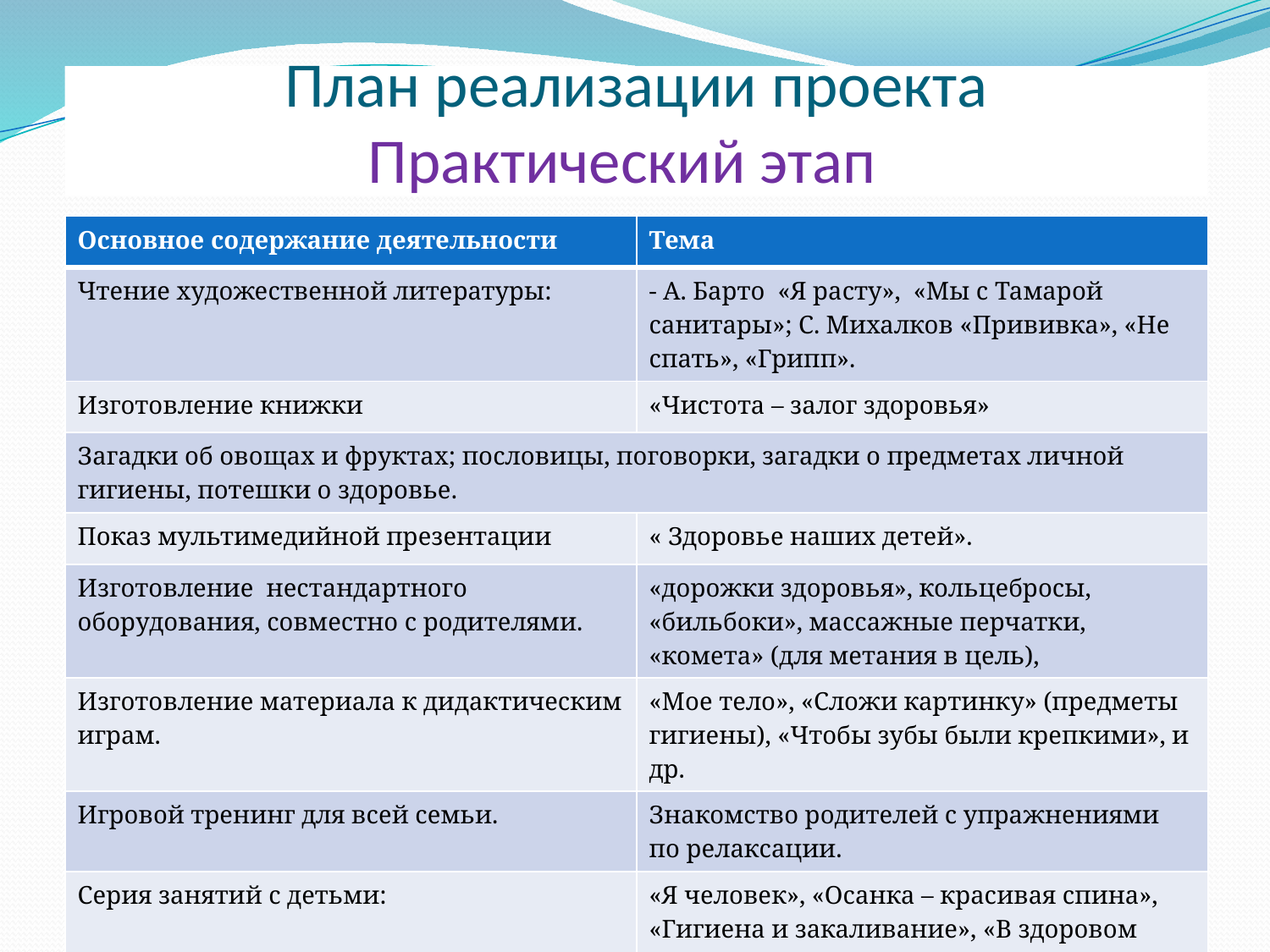

# План реализации проекта Практический этап
| Основное содержание деятельности | Тема |
| --- | --- |
| Чтение художественной литературы: | - А. Барто  «Я расту»,  «Мы с Тамарой санитары»; С. Михалков «Прививка», «Не спать», «Грипп». |
| Изготовление книжки | «Чистота – залог здоровья» |
| Загадки об овощах и фруктах; пословицы, поговорки, загадки о предметах личной гигиены, потешки о здоровье. |  |
| Показ мультимедийной презентации | « Здоровье наших детей». |
| Изготовление нестандартного оборудования, совместно с родителями. | «дорожки здоровья», кольцебросы, «бильбоки», массажные перчатки, «комета» (для метания в цель), |
| Изготовление материала к дидактическим играм. | «Мое тело», «Сложи картинку» (предметы гигиены), «Чтобы зубы были крепкими», и др. |
| Игровой тренинг для всей семьи. | Знакомство родителей с упражнениями по релаксации. |
| Серия занятий с детьми: | «Я человек», «Осанка – красивая спина», «Гигиена и закаливание», «В здоровом теле - здоровый дух!», «Спорт – это здоровье» |